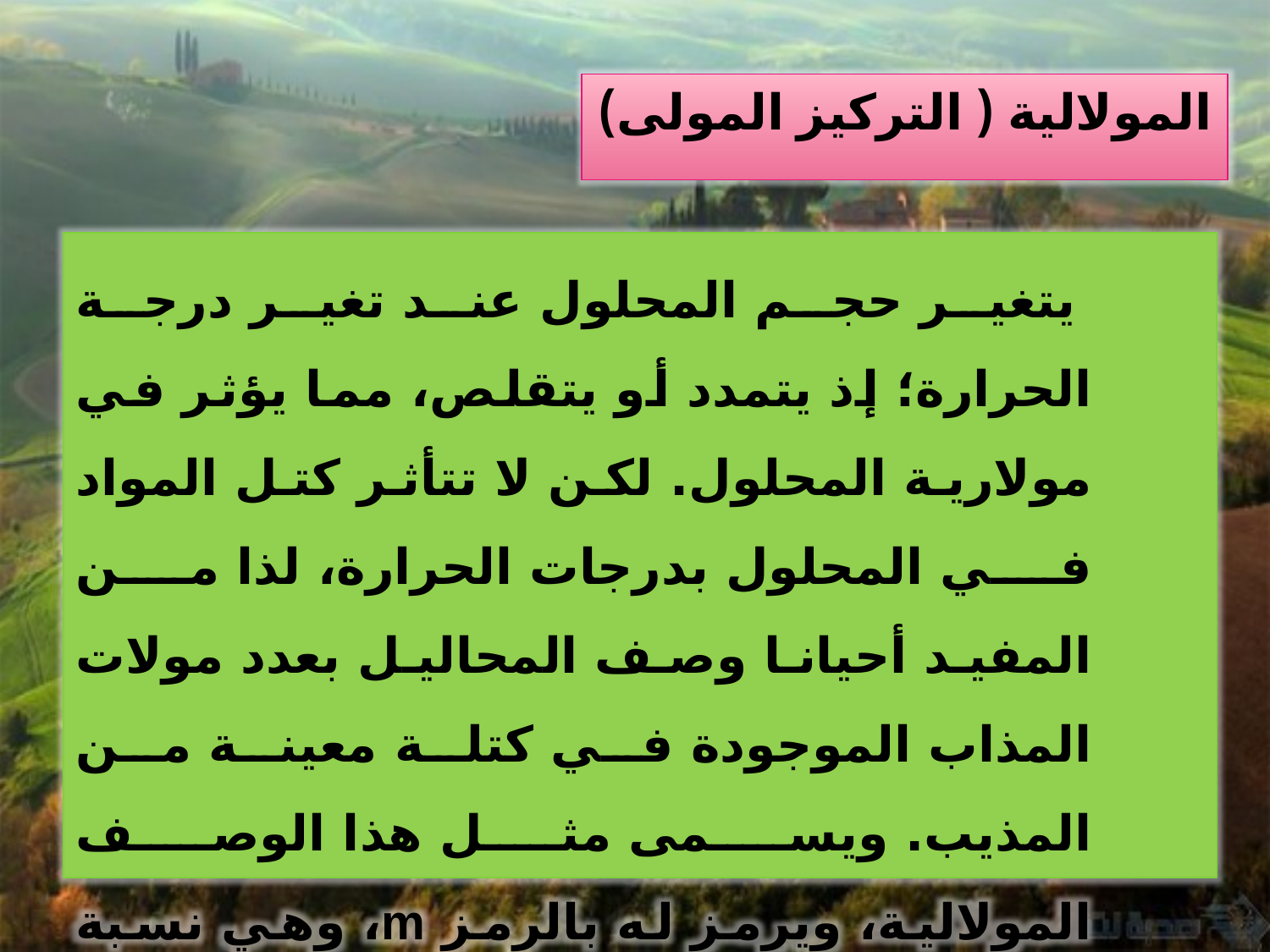

المولالية ( التركيز المولى)
       يتغير حجم المحلول عند تغير درجة الحرارة؛ إذ يتمدد أو يتقلص، مما يؤثر في مولارية المحلول. لكن لا تتأثر كتل المواد في المحلول بدرجات الحرارة، لذا من المفيد أحيانا وصف المحاليل بعدد مولات المذاب الموجودة في كتلة معينة من المذيب. ويسمى مثل هذا الوصف المولالية، ويرمز له بالرمز m، وهي نسبة عدد مولات المذاب الذائبة في 1kg  من المذيب.